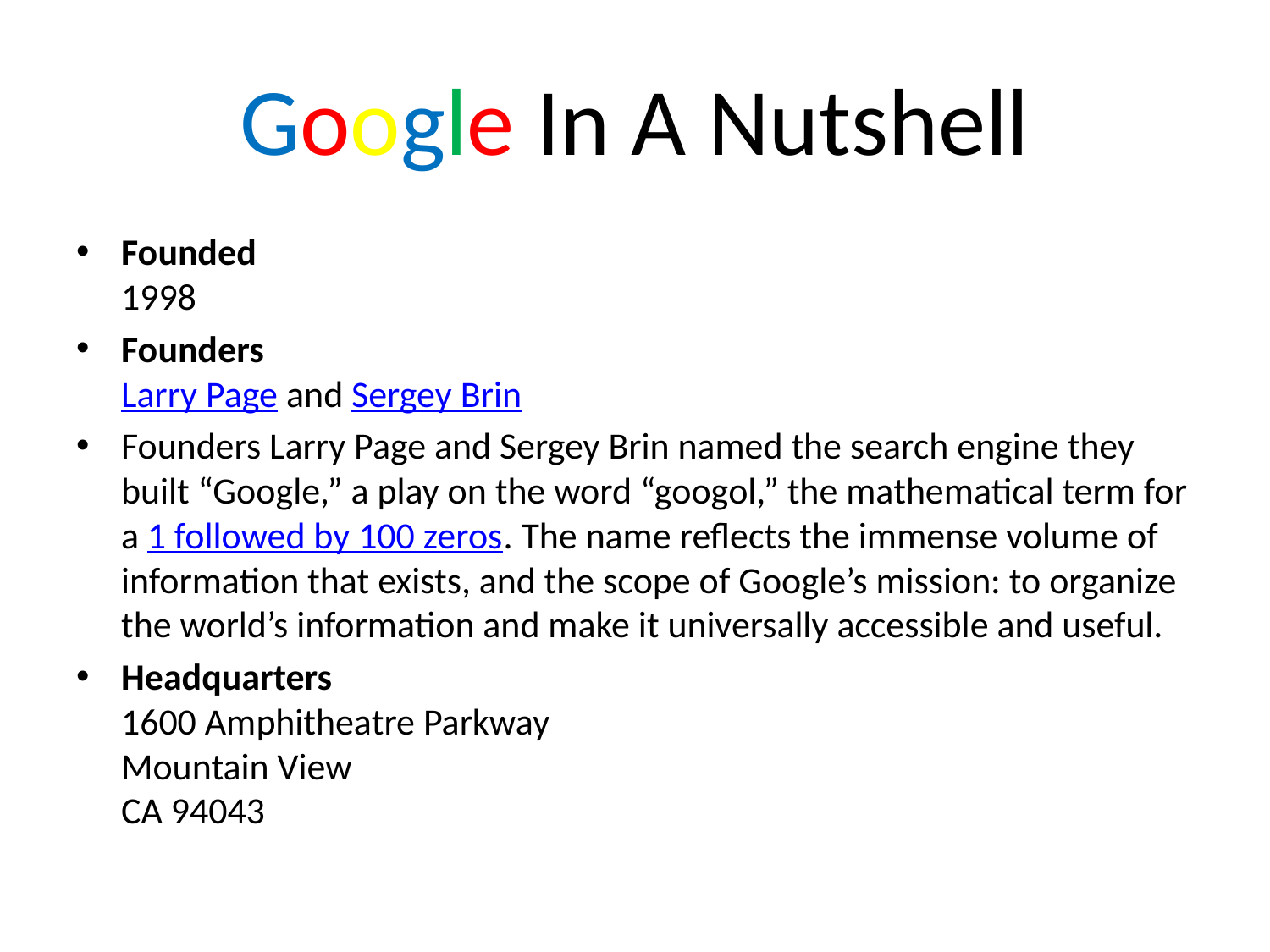

# Google In A Nutshell
Founded
1998
Founders
Larry Page and Sergey Brin
Founders Larry Page and Sergey Brin named the search engine they built “Google,” a play on the word “googol,” the mathematical term for a 1 followed by 100 zeros. The name reflects the immense volume of information that exists, and the scope of Google’s mission: to organize the world’s information and make it universally accessible and useful.
Headquarters
1600 Amphitheatre Parkway
Mountain View
CA 94043